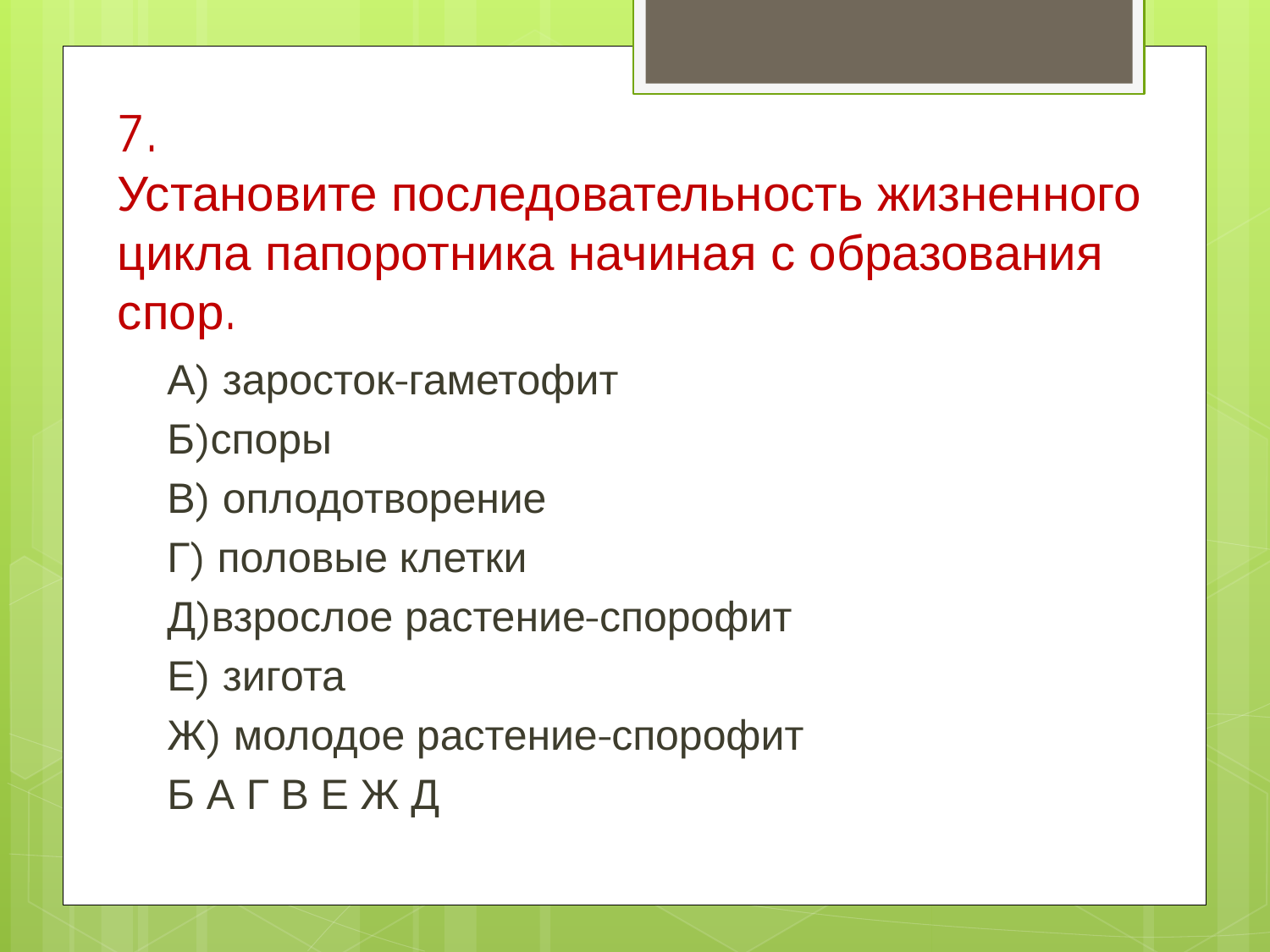

# 7. Установите последовательность жизненного цикла папоротника начиная с образования спор.
А) заросток-гаметофит
Б)споры
В) оплодотворение
Г) половые клетки
Д)взрослое растение-спорофит
Е) зигота
Ж) молодое растение-спорофит
Б А Г В Е Ж Д